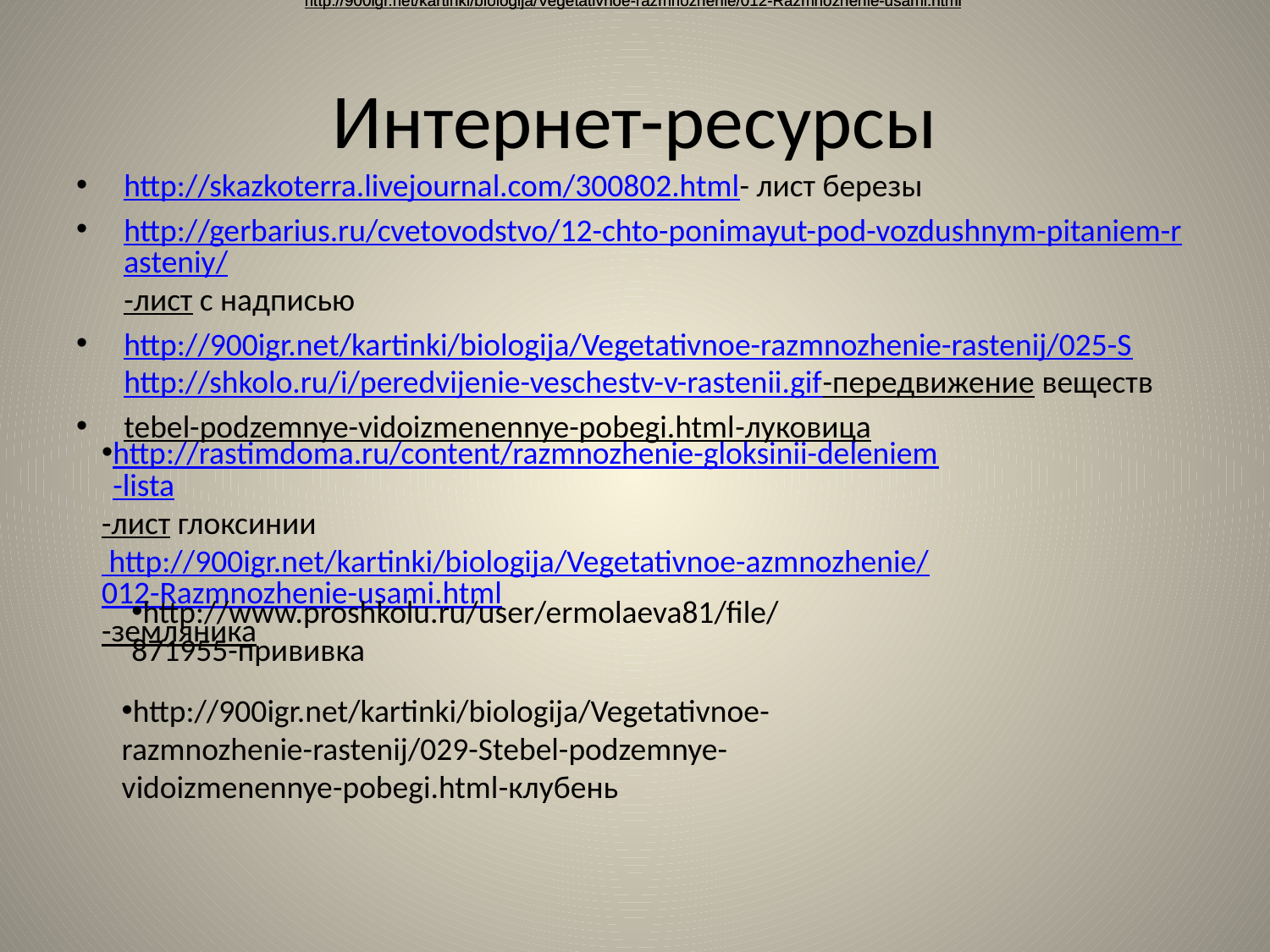

http://900igr.net/kartinki/biologija/Vegetativnoe-razmnozhenie/012-Razmnozhenie-usami.html
http://900igr.net/kartinki/biologija/Vegetativnoe-razmnozhenie/012-Razmnozhenie-usami.html
# Интернет-ресурсы
http://skazkoterra.livejournal.com/300802.html- лист березы
http://gerbarius.ru/cvetovodstvo/12-chto-ponimayut-pod-vozdushnym-pitaniem-rasteniy/-лист с надписью
http://900igr.net/kartinki/biologija/Vegetativnoe-razmnozhenie-rastenij/025-Shttp://shkolo.ru/i/peredvijenie-veschestv-v-rastenii.gif-передвижение веществ
tebel-podzemnye-vidoizmenennye-pobegi.html-луковица
http://rastimdoma.ru/content/razmnozhenie-gloksinii-deleniem-lista-лист глоксинии http://900igr.net/kartinki/biologija/Vegetativnoe-azmnozhenie/012-Razmnozhenie-usami.html-земляника
http://www.proshkolu.ru/user/ermolaeva81/file/871955-прививка
http://900igr.net/kartinki/biologija/Vegetativnoe-razmnozhenie-rastenij/029-Stebel-podzemnye-vidoizmenennye-pobegi.html-клубень